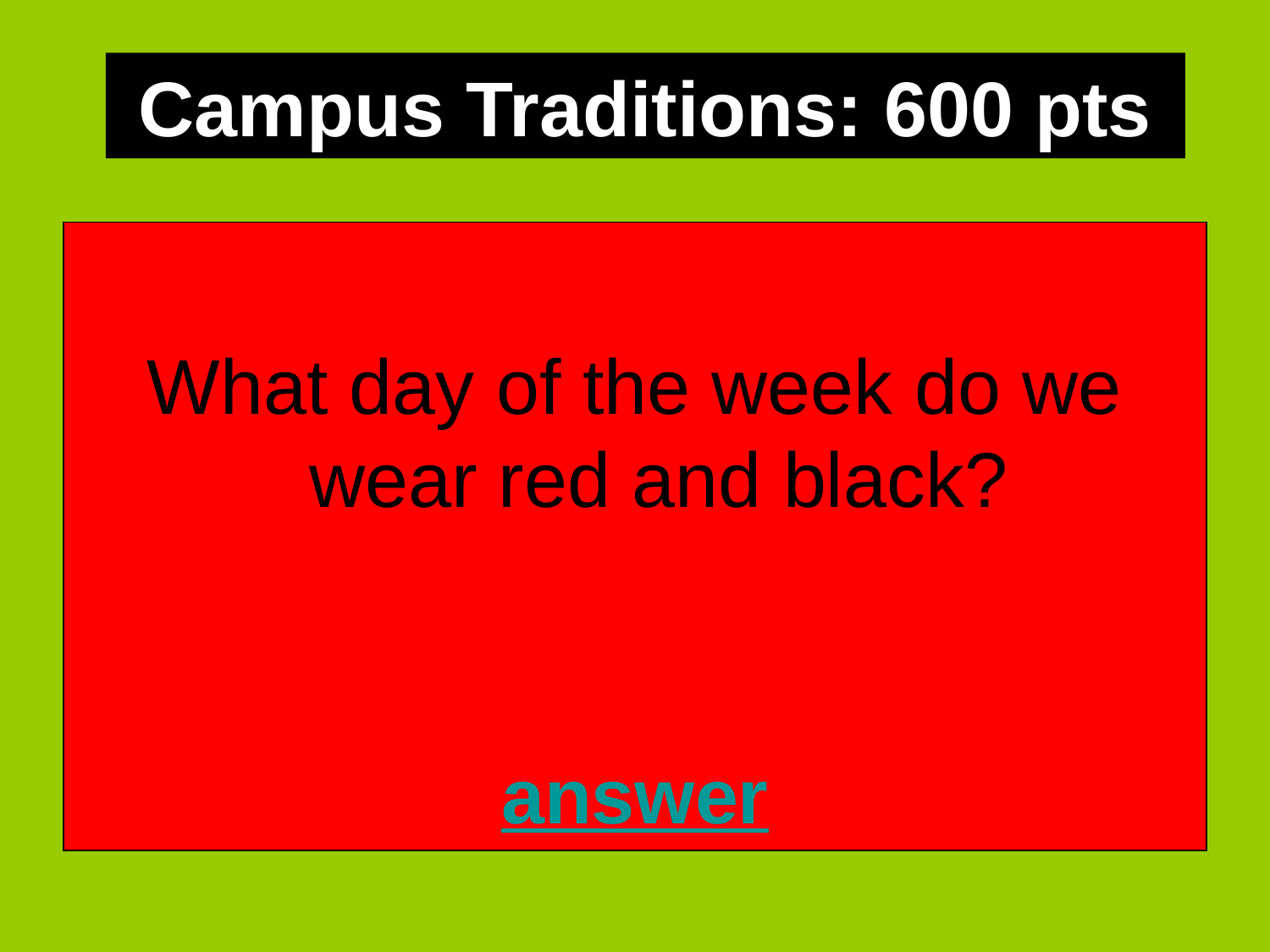

Campus Traditions: 600 pts

What day of the week do we wear red and black?
answer